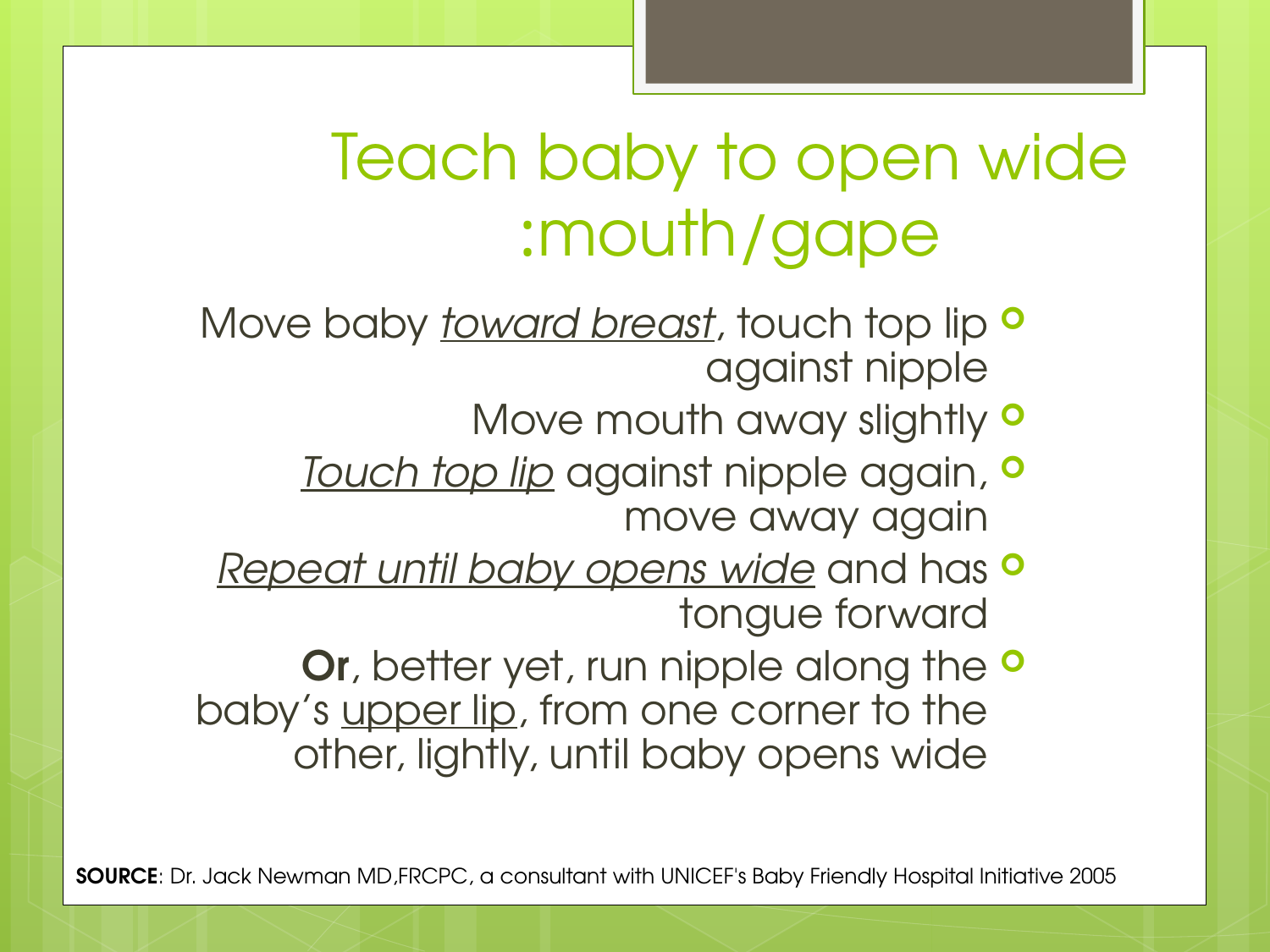

# Teach baby to open wide mouth/gape:
Move baby toward breast, touch top lip against nipple
Move mouth away slightly
Touch top lip against nipple again, move away again
Repeat until baby opens wide and has tongue forward
Or, better yet, run nipple along the baby’s upper lip, from one corner to the other, lightly, until baby opens wide
SOURCE: Dr. Jack Newman MD,FRCPC, a consultant with UNICEF's Baby Friendly Hospital Initiative 2005